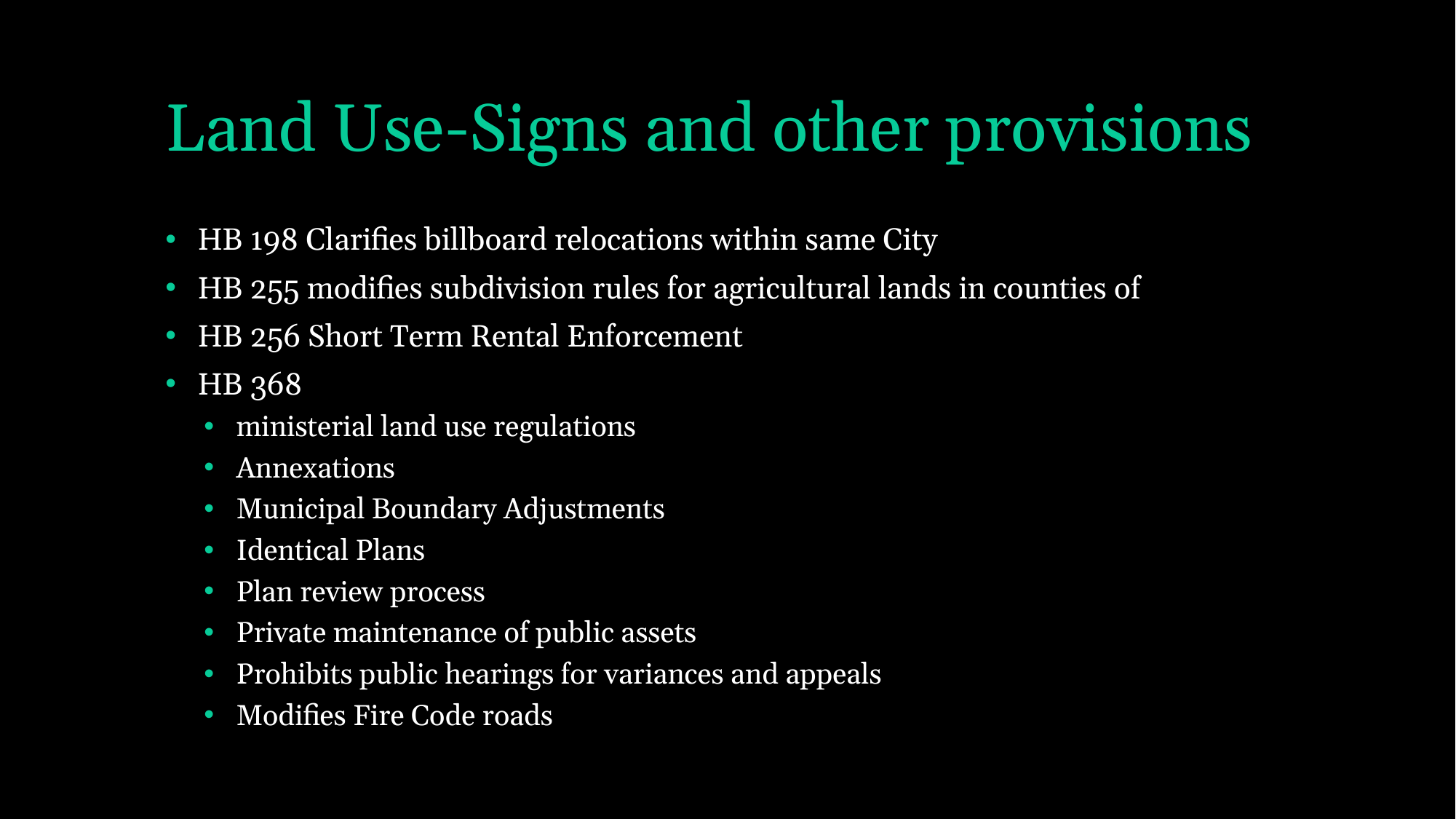

# Land Use-Signs and other provisions
HB 198 Clarifies billboard relocations within same City
HB 255 modifies subdivision rules for agricultural lands in counties of
HB 256 Short Term Rental Enforcement
HB 368
ministerial land use regulations
Annexations
Municipal Boundary Adjustments
Identical Plans
Plan review process
Private maintenance of public assets
Prohibits public hearings for variances and appeals
Modifies Fire Code roads